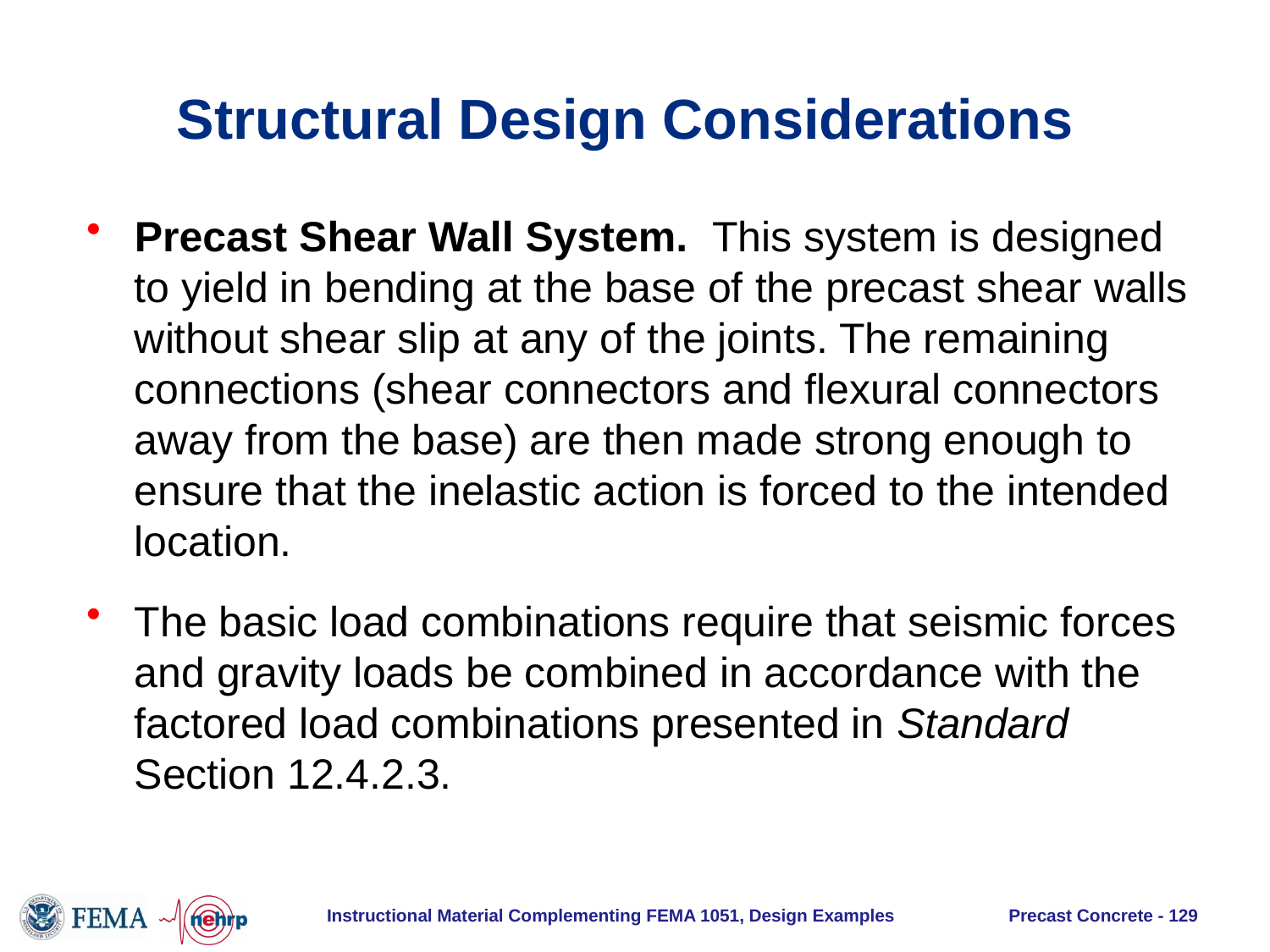

# Structural Design Considerations
Precast Shear Wall System.  This system is designed to yield in bending at the base of the precast shear walls without shear slip at any of the joints. The remaining connections (shear connectors and flexural connectors away from the base) are then made strong enough to ensure that the inelastic action is forced to the intended location.
The basic load combinations require that seismic forces and gravity loads be combined in accordance with the factored load combinations presented in Standard Section 12.4.2.3.